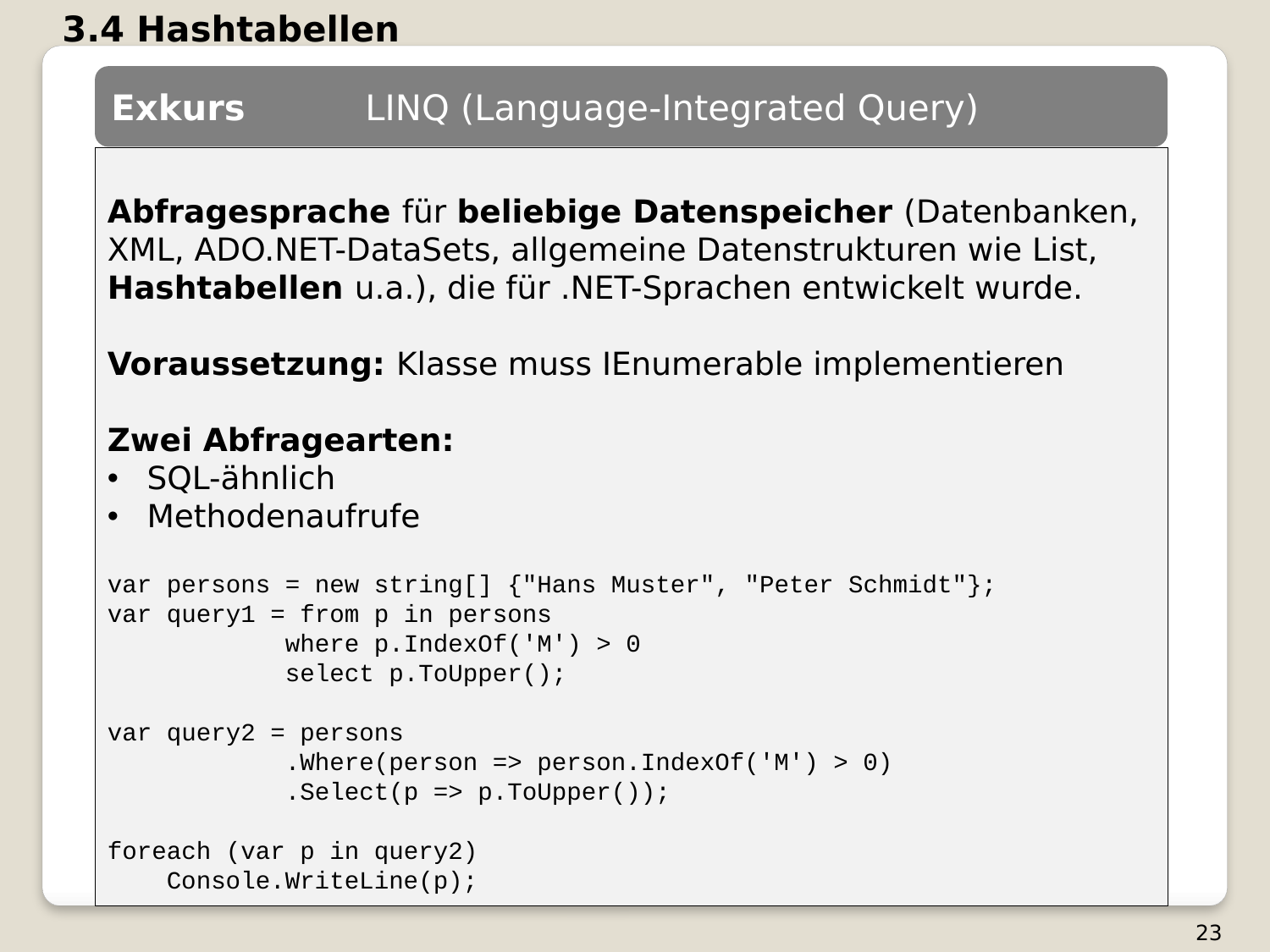

3.4 Hashtabellen
Exkurs 	LINQ (Language-Integrated Query)

Abfragesprache für beliebige Datenspeicher (Datenbanken, XML, ADO.NET-DataSets, allgemeine Datenstrukturen wie List, Hashtabellen u.a.), die für .NET-Sprachen entwickelt wurde.

Voraussetzung: Klasse muss IEnumerable implementieren

Zwei Abfragearten:
SQL-ähnlich
Methodenaufrufe

var persons = new string[] {"Hans Muster", "Peter Schmidt"};
var query1 = from p in persons
            where p.IndexOf('M') > 0
            select p.ToUpper();

var query2 = persons
            .Where(person => person.IndexOf('M') > 0)
            .Select(p => p.ToUpper());

foreach (var p in query2)
    Console.WriteLine(p);